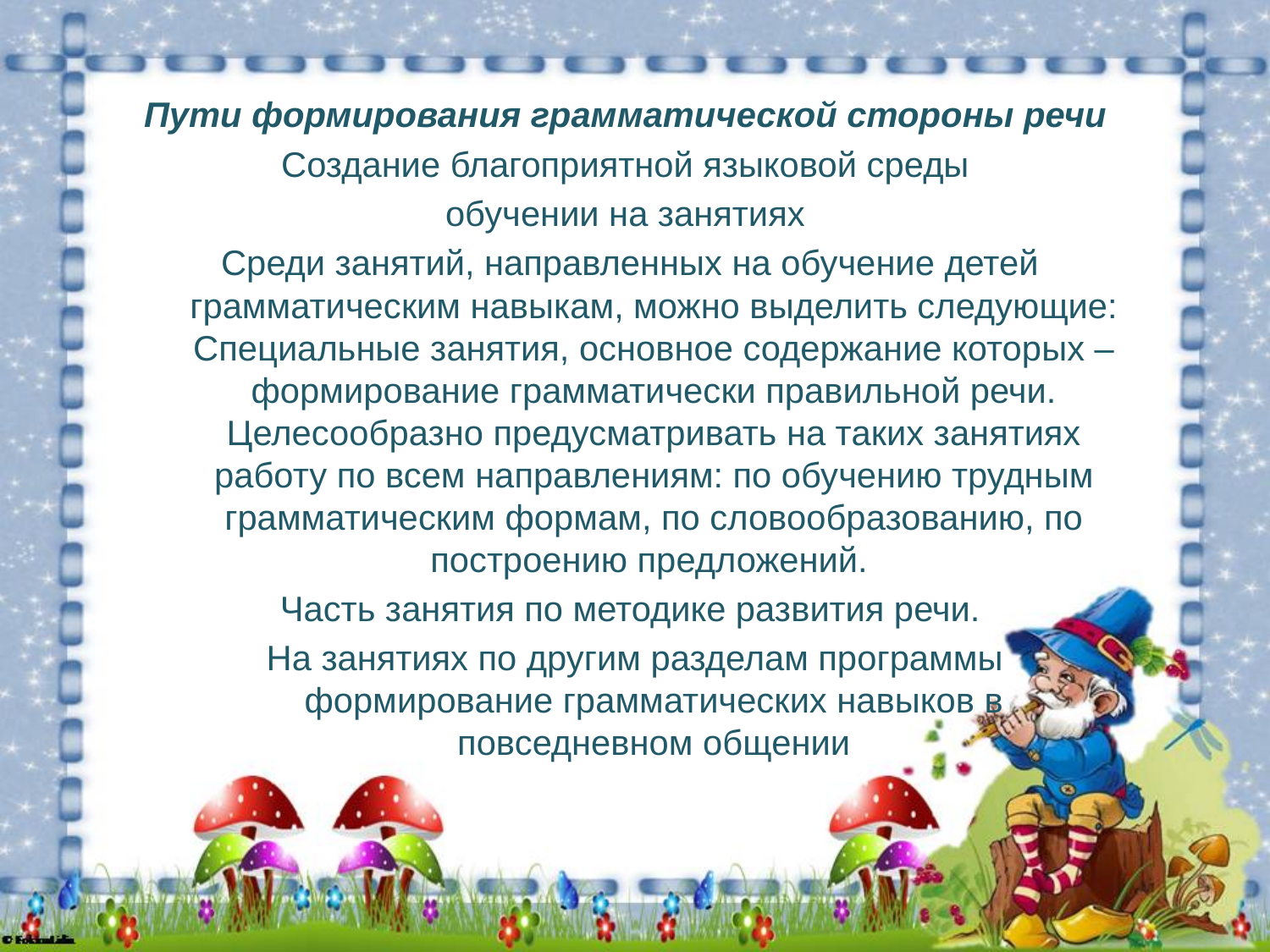

#
Пути формирования грамматической стороны речи
Создание благоприятной языковой среды
обучении на занятиях
Среди занятий, направленных на обучение детей грамматическим навыкам, можно выделить следующие: Специальные занятия, основное содержание которых – формирование грамматически правильной речи. Целесообразно предусматривать на таких занятиях работу по всем направлениям: по обучению трудным грамматическим формам, по словообразованию, по построению предложений.
Часть занятия по методике развития речи.
 На занятиях по другим разделам программы формирование грамматических навыков в повседневном общении